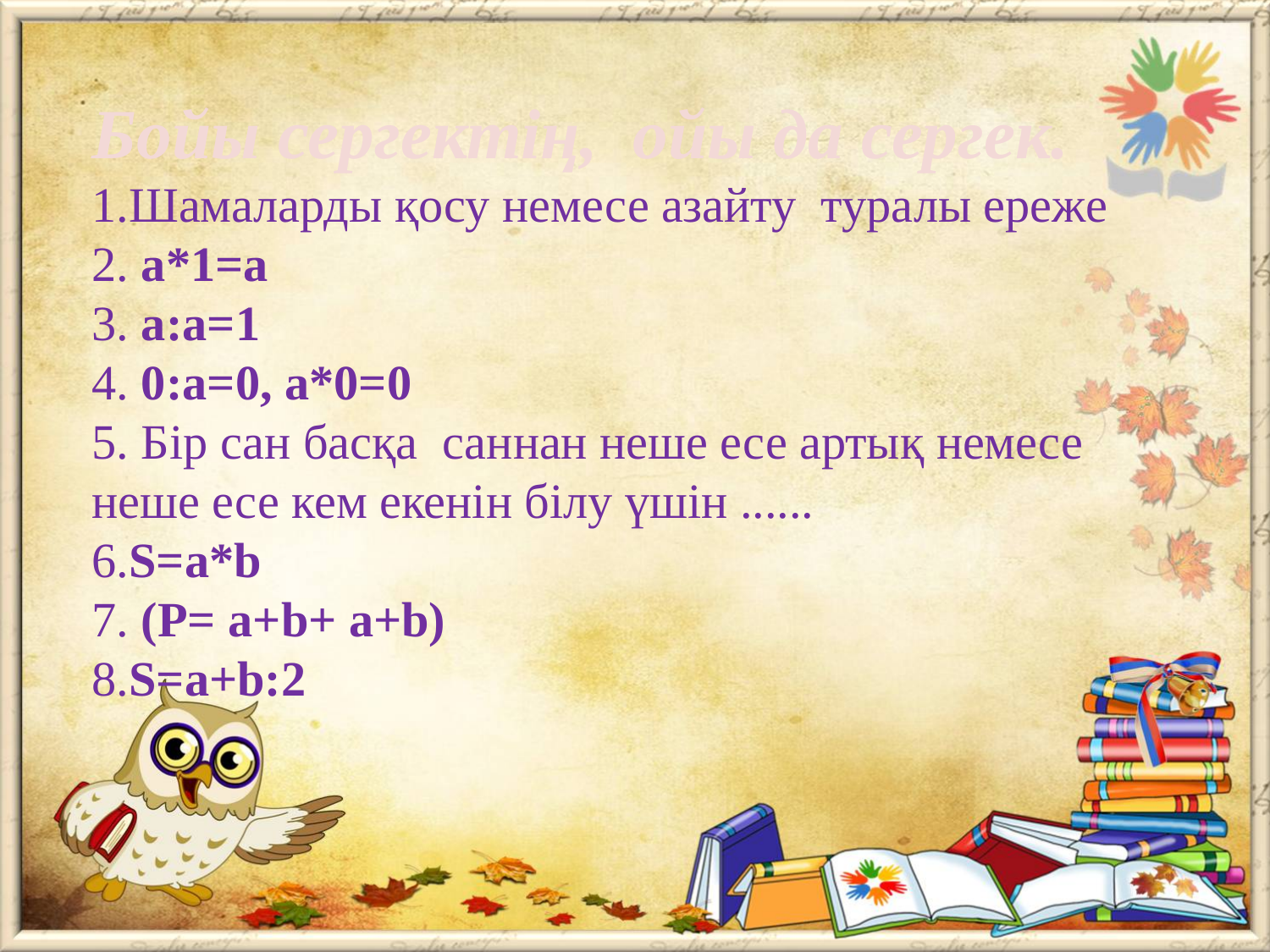

# Бойы сергектің,  ойы да сергек. 1.Шамаларды қосу немесе азайту  туралы ереже 2. а*1=а 3. a:а=1 4. 0:а=0, а*0=0 5. Бір сан басқа  саннан неше есе артық немесе неше есе кем екенін білу үшін ...... 6.S=a*b 7. (P= a+b+ a+b) 8.S=a+b:2